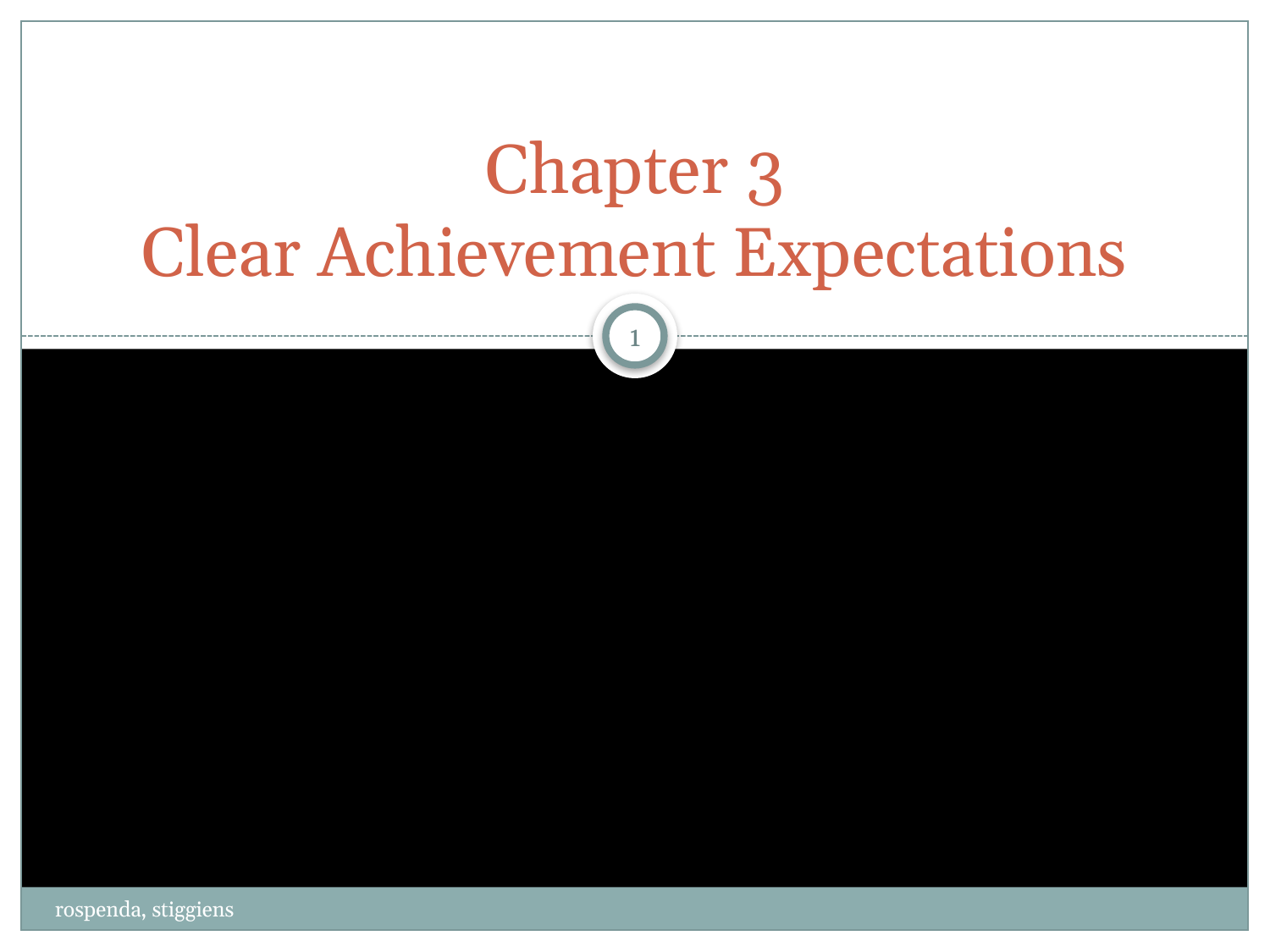

# Chapter 3 Clear Achievement Expectations
1

rospenda, stiggiens